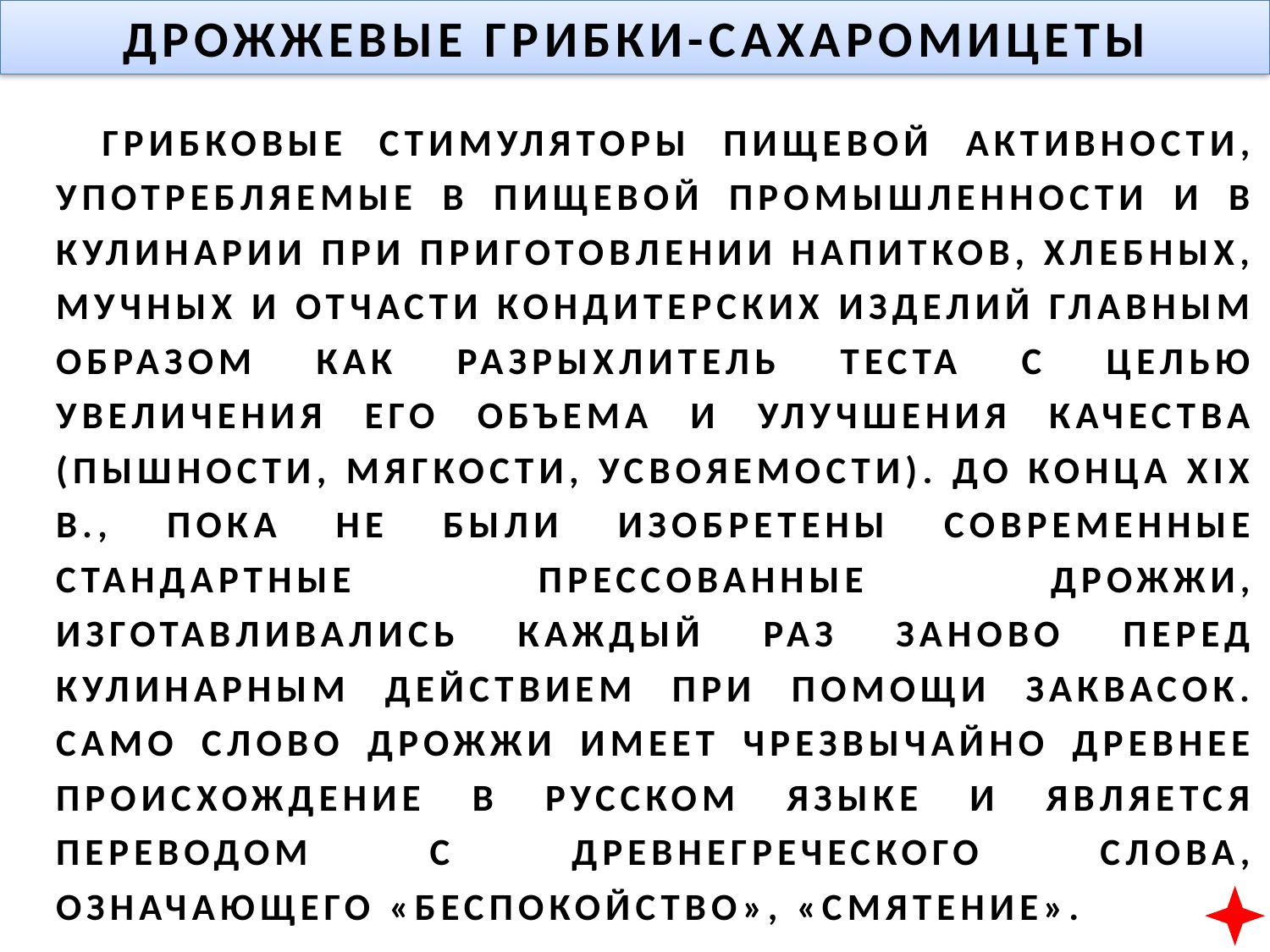

# ДРОЖЖЕВЫЕ ГРИБКИ-САХАРОМИЦЕТЫ
   ГРИБКОВЫЕ СТИМУЛЯТОРЫ ПИЩЕВОЙ АКТИВНОСТИ, УПОТРЕБЛЯЕМЫЕ В ПИЩЕВОЙ ПРОМЫШЛЕННОСТИ И В КУЛИНАРИИ ПРИ ПРИГОТОВЛЕНИИ НАПИТКОВ, ХЛЕБНЫХ, МУЧНЫХ И ОТЧАСТИ КОНДИТЕРСКИХ ИЗДЕЛИЙ ГЛАВНЫМ ОБРАЗОМ КАК РАЗРЫХЛИТЕЛЬ ТЕСТА С ЦЕЛЬЮ УВЕЛИЧЕНИЯ ЕГО ОБЪЕМА И УЛУЧШЕНИЯ КАЧЕСТВА (ПЫШНОСТИ, МЯГКОСТИ, УСВОЯЕМОСТИ). ДО КОНЦА XIX В., ПОКА НЕ БЫЛИ ИЗОБРЕТЕНЫ СОВРЕМЕННЫЕ СТАНДАРТНЫЕ ПРЕССОВАННЫЕ ДРОЖЖИ, ИЗГОТАВЛИВАЛИСЬ КАЖДЫЙ РАЗ ЗАНОВО ПЕРЕД КУЛИНАРНЫМ ДЕЙСТВИЕМ ПРИ ПОМОЩИ ЗАКВАСОК. САМО СЛОВО ДРОЖЖИ ИМЕЕТ ЧРЕЗВЫЧАЙНО ДРЕВНЕЕ ПРОИСХОЖДЕНИЕ В РУССКОМ ЯЗЫКЕ И ЯВЛЯЕТСЯ ПЕРЕВОДОМ С ДРЕВНЕГРЕЧЕСКОГО СЛОВА, ОЗНАЧАЮЩЕГО «БЕСПОКОЙСТВО», «СМЯТЕНИЕ».